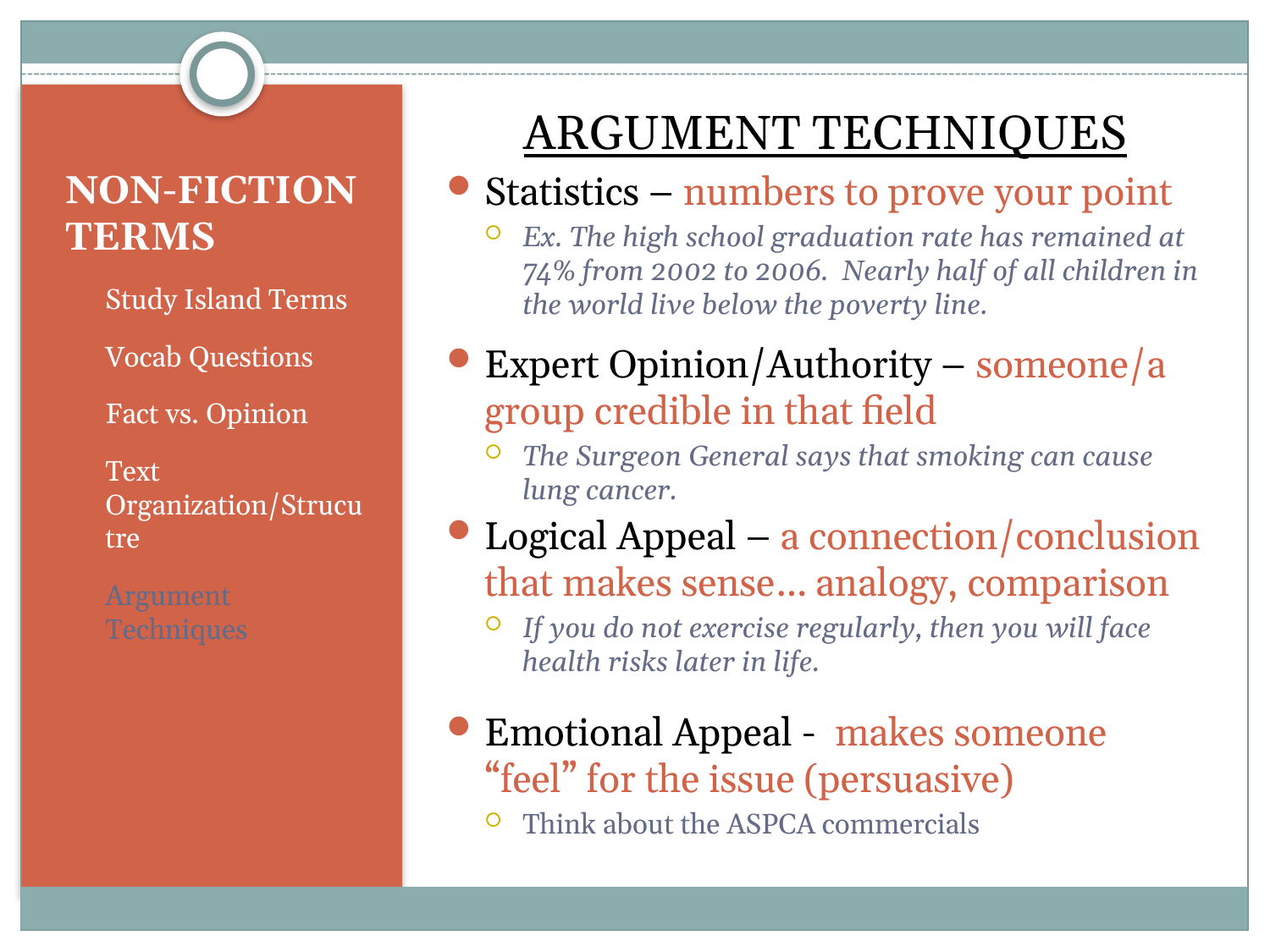

ARGUMENT TECHNIQUES
Statistics – numbers to prove your point
Ex. The high school graduation rate has remained at 74% from 2002 to 2006.  Nearly half of all children in the world live below the poverty line.
# NON-FICTION TERMS
Study Island Terms
Vocab Questions
Fact vs. Opinion
Text Organization/Strucutre
Argument Techniques

Expert Opinion/Authority – someone/a group credible in that field
The Surgeon General says that smoking can cause lung cancer.
Logical Appeal – a connection/conclusion that makes sense… analogy, comparison
If you do not exercise regularly, then you will face health risks later in life.
Emotional Appeal -  makes someone “feel” for the issue (persuasive)
Think about the ASPCA commercials